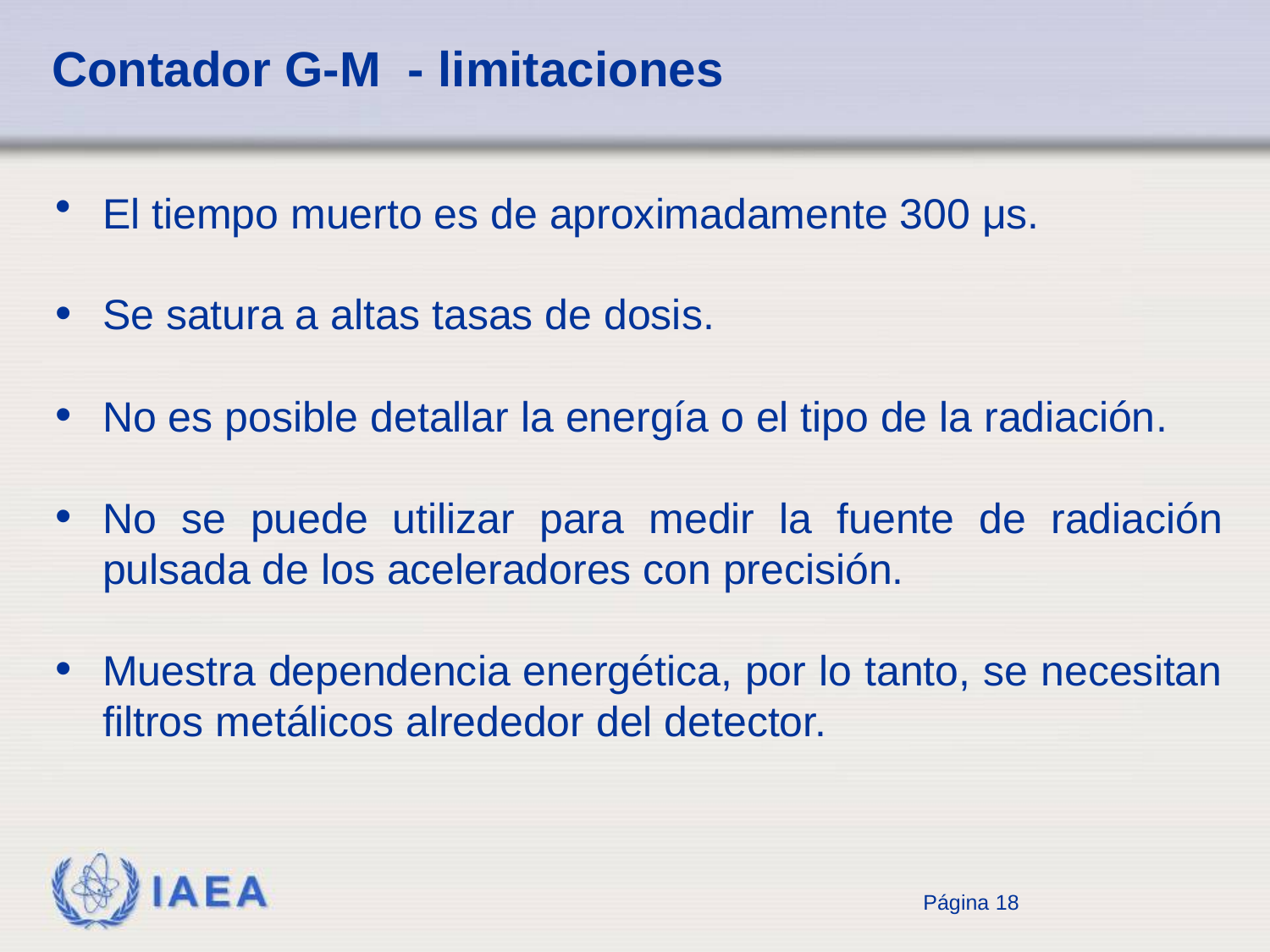

# Contador G-M  - limitaciones
El tiempo muerto es de aproximadamente 300 μs.

Se satura a altas tasas de dosis.

No es posible detallar la energía o el tipo de la radiación.

No se puede utilizar para medir la fuente de radiación pulsada de los aceleradores con precisión.

Muestra dependencia energética, por lo tanto, se necesitan filtros metálicos alrededor del detector.